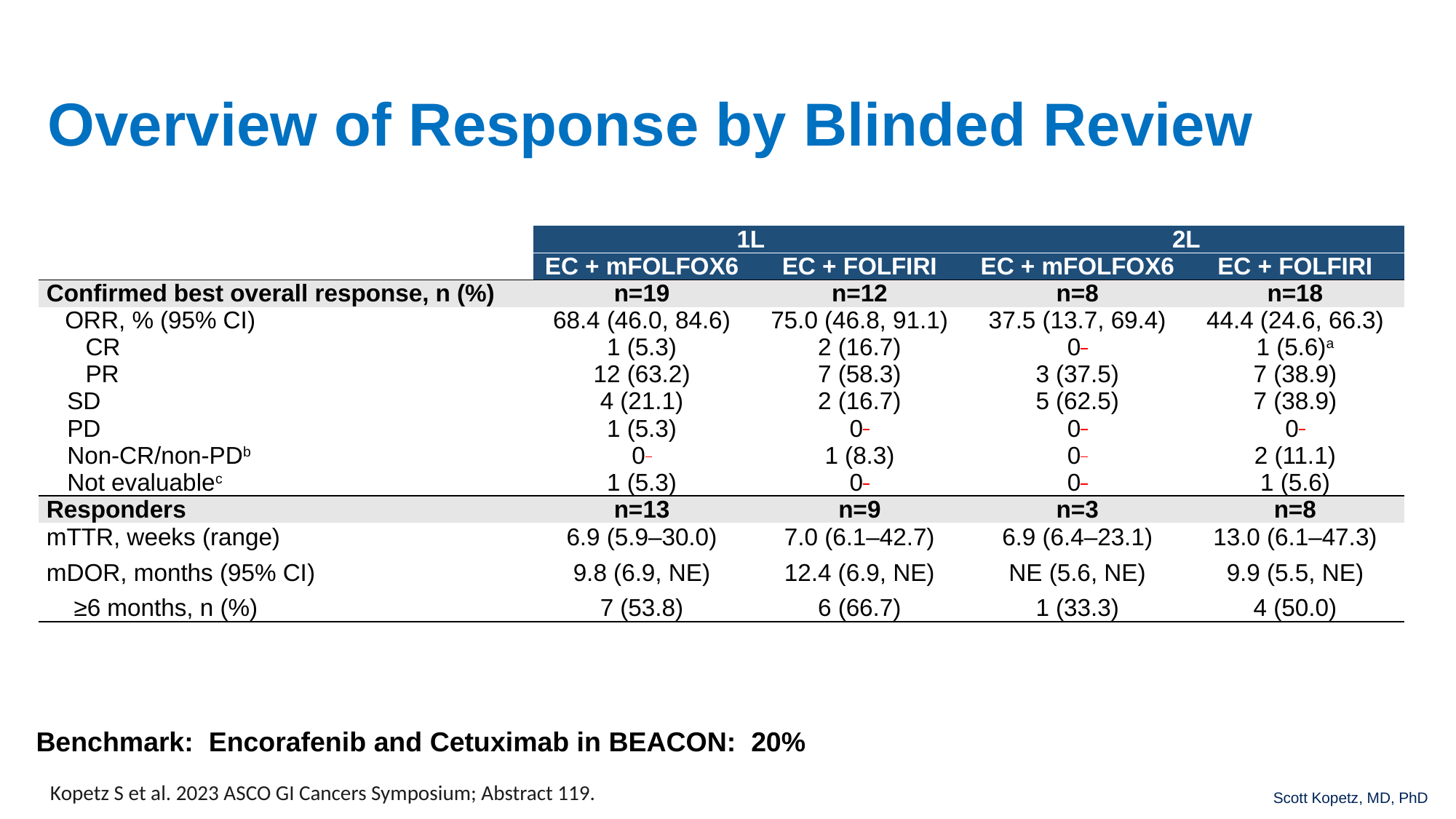

# Overview of Response by Blinded Review

|  | 1L |  | 2L |  |
| --- | --- | --- | --- | --- |
|  | EC + mFOLFOX6 | EC + FOLFIRI | EC + mFOLFOX6 | EC + FOLFIRI |
| Confirmed best overall response, n (%) | n=19 | n=12 | n=8 | n=18 |
| ORR, % (95% CI) | 68.4 (46.0, 84.6) | 75.0 (46.8, 91.1) | 37.5 (13.7, 69.4) | 44.4 (24.6, 66.3) |
| CR | 1 (5.3) | 2 (16.7) | 0 | 1 (5.6)a |
| PR | 12 (63.2) | 7 (58.3) | 3 (37.5) | 7 (38.9) |
| SD | 4 (21.1) | 2 (16.7) | 5 (62.5) | 7 (38.9) |
| PD | 1 (5.3) | 0 | 0 | 0 |
| Non-CR/non-PDb | 0 | 1 (8.3) | 0 | 2 (11.1) |
| Not evaluablec | 1 (5.3) | 0 | 0 | 1 (5.6) |
| Responders | n=13 | n=9 | n=3 | n=8 |
| mTTR, weeks (range) | 6.9 (5.9–30.0) | 7.0 (6.1–42.7) | 6.9 (6.4–23.1) | 13.0 (6.1–47.3) |
| mDOR, months (95% CI) | 9.8 (6.9, NE) | 12.4 (6.9, NE) | NE (5.6, NE) | 9.9 (5.5, NE) |
| ≥6 months, n (%) | 7 (53.8) | 6 (66.7) | 1 (33.3) | 4 (50.0) |
Benchmark:  Encorafenib and Cetuximab in BEACON:  20%
Kopetz S et al. 2023 ASCO GI Cancers Symposium; Abstract 119.
Scott Kopetz, MD, PhD